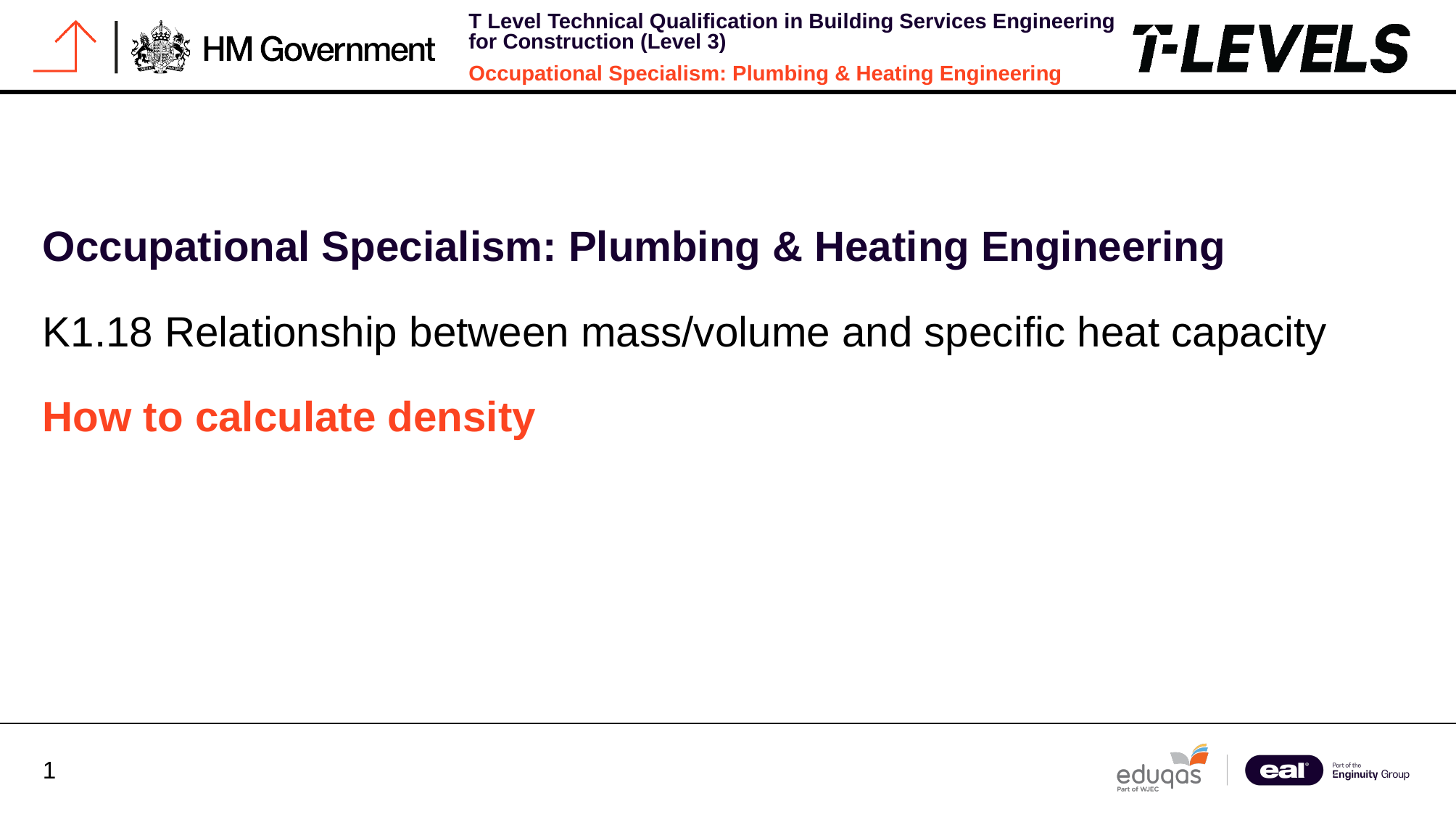

Occupational Specialism: Plumbing & Heating Engineering
K1.18 Relationship between mass/volume and specific heat capacity
How to calculate density